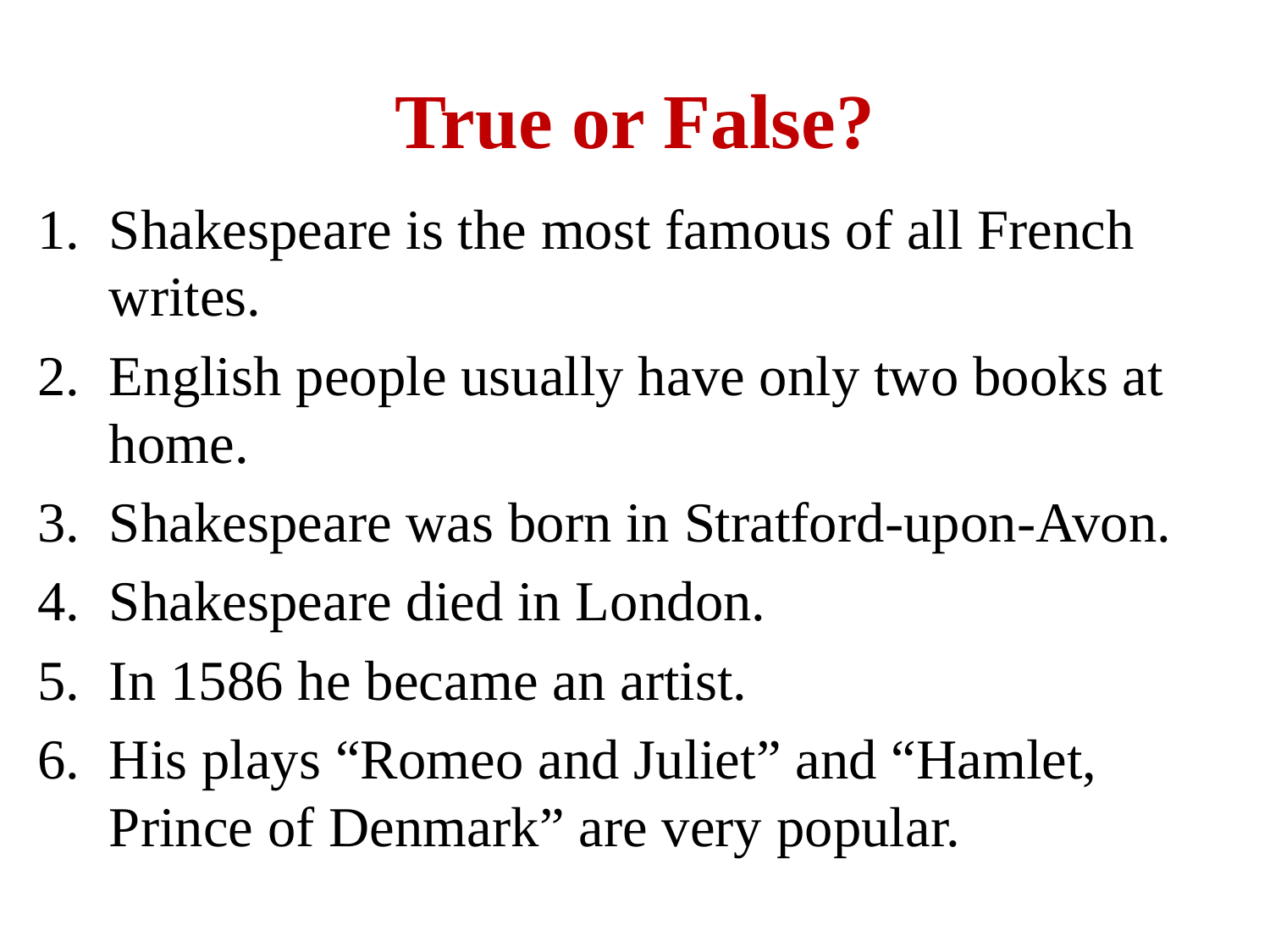

# True or False?
Shakespeare is the most famous of all French writes.
English people usually have only two books at home.
Shakespeare was born in Stratford-upon-Avon.
Shakespeare died in London.
In 1586 he became an artist.
His plays “Romeo and Juliet” and “Hamlet, Prince of Denmark” are very popular.